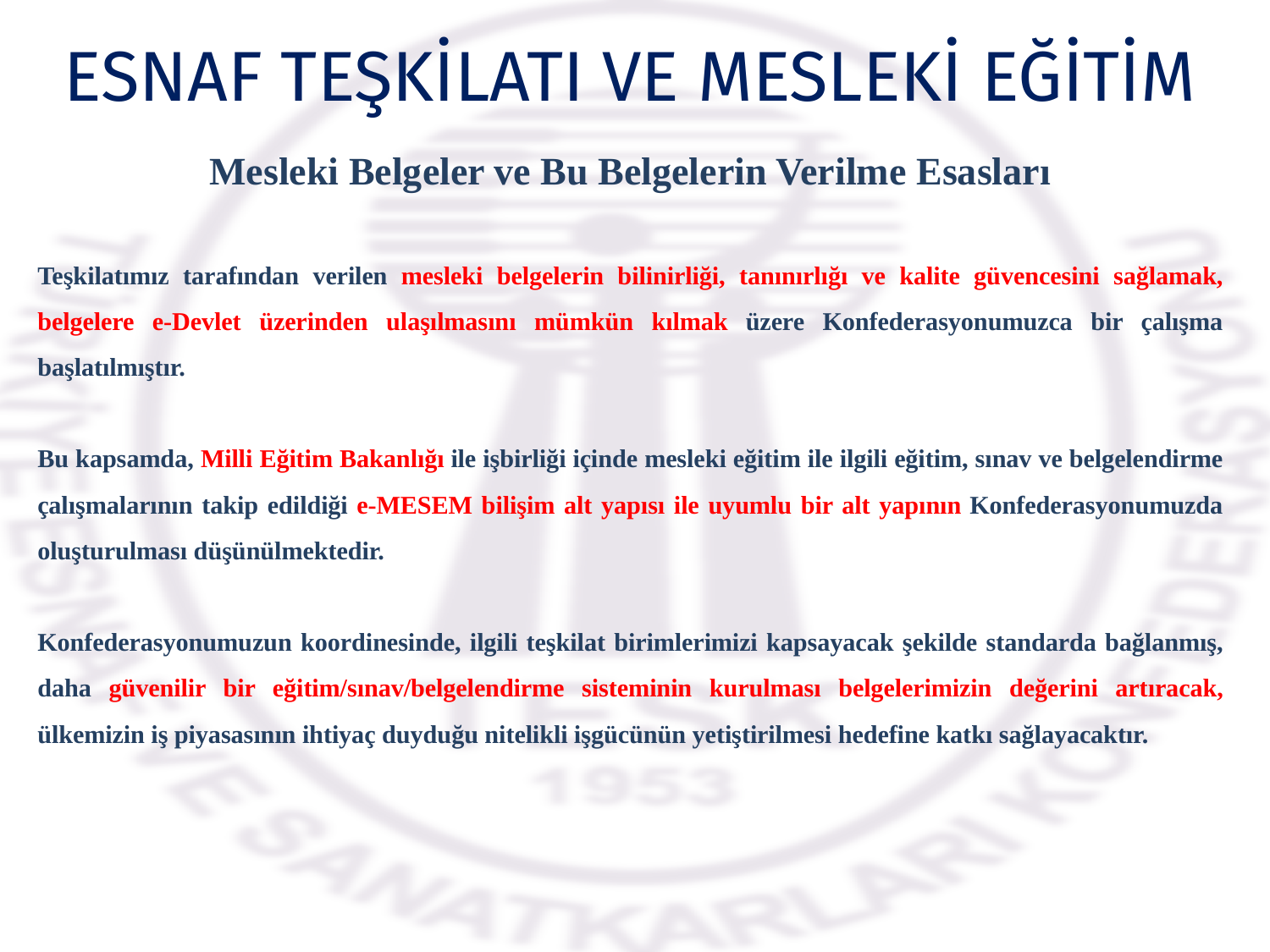

ESNAF TEŞKİLATI VE MESLEKİ EĞİTİM
Mesleki Belgeler ve Bu Belgelerin Verilme Esasları

Teşkilatımız tarafından verilen mesleki belgelerin bilinirliği, tanınırlığı ve kalite güvencesini sağlamak, belgelere e-Devlet üzerinden ulaşılmasını mümkün kılmak üzere Konfederasyonumuzca bir çalışma başlatılmıştır.

Bu kapsamda, Milli Eğitim Bakanlığı ile işbirliği içinde mesleki eğitim ile ilgili eğitim, sınav ve belgelendirme çalışmalarının takip edildiği e-MESEM bilişim alt yapısı ile uyumlu bir alt yapının Konfederasyonumuzda oluşturulması düşünülmektedir.

Konfederasyonumuzun koordinesinde, ilgili teşkilat birimlerimizi kapsayacak şekilde standarda bağlanmış, daha güvenilir bir eğitim/sınav/belgelendirme sisteminin kurulması belgelerimizin değerini artıracak, ülkemizin iş piyasasının ihtiyaç duyduğu nitelikli işgücünün yetiştirilmesi hedefine katkı sağlayacaktır.